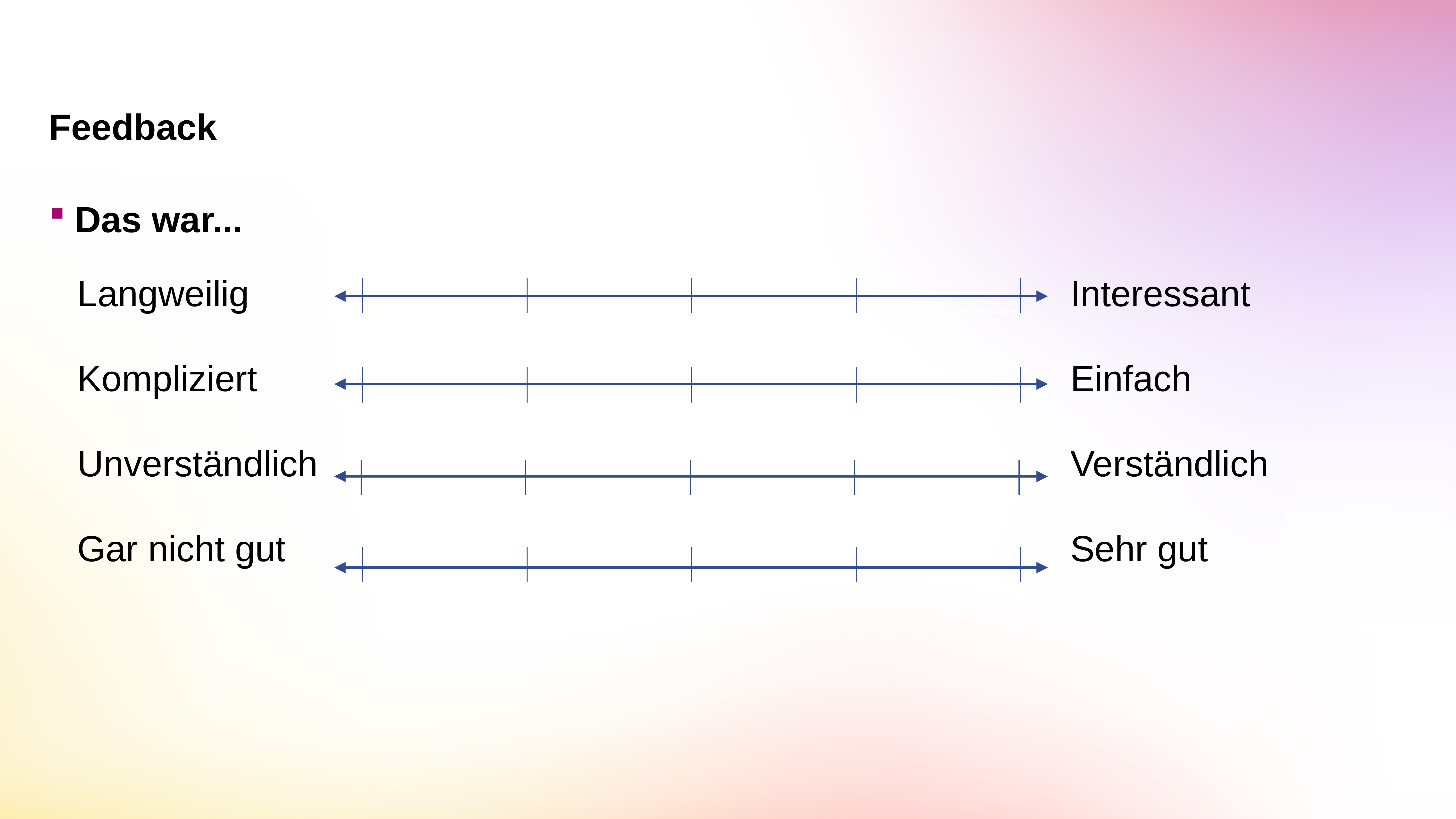

# Feedback
Das war...

| Langweilig |  | Interessant |
| --- | --- | --- |
| Kompliziert |  | Einfach |
| Unverständlich |  | Verständlich |
| Gar nicht gut |  | Sehr gut |
|  |  |  |  |
| --- | --- | --- | --- |
|  |  |  |  |
| --- | --- | --- | --- |
|  |  |  |  |
| --- | --- | --- | --- |
|  |  |  |  |
| --- | --- | --- | --- |